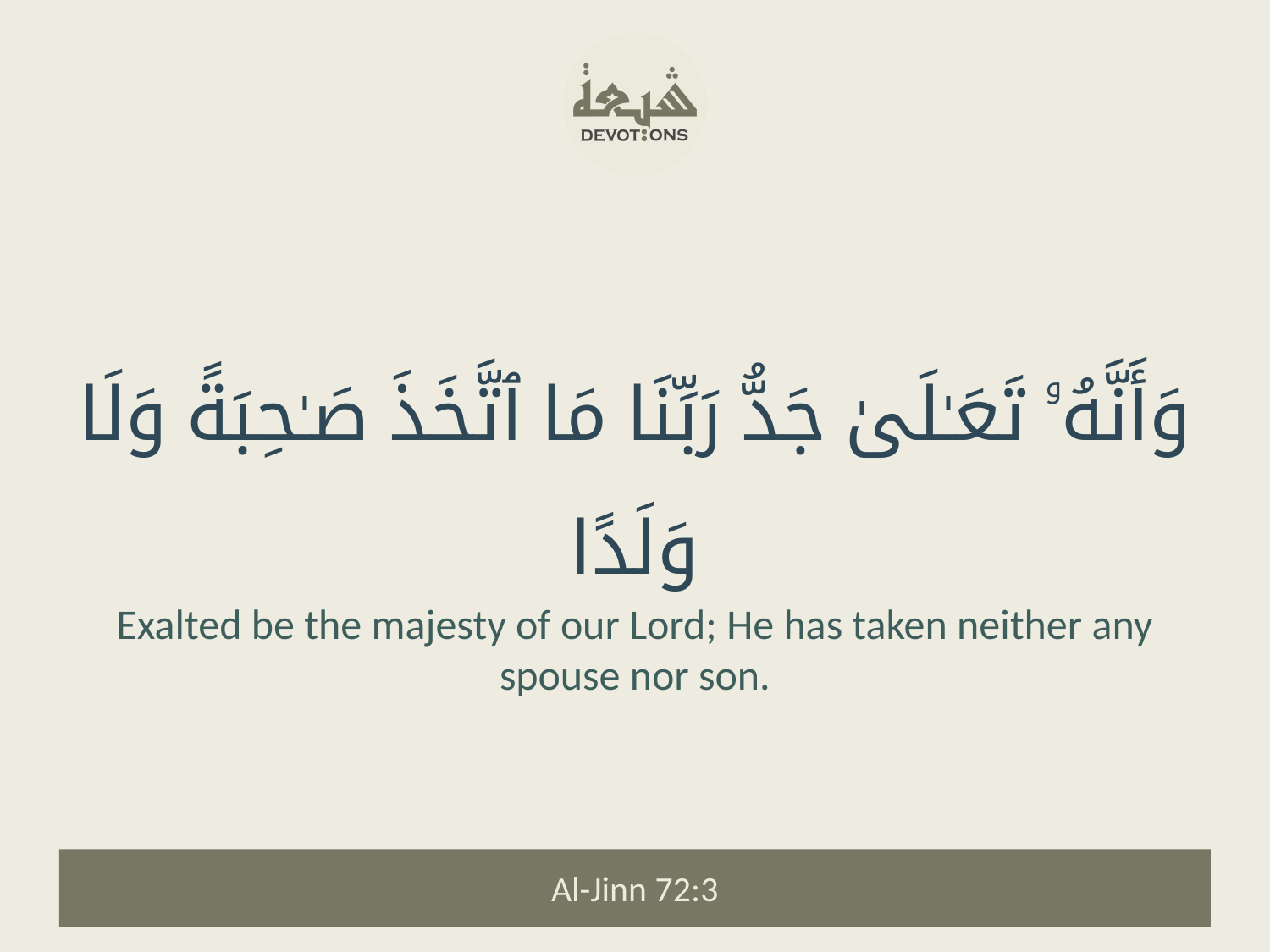

وَأَنَّهُۥ تَعَـٰلَىٰ جَدُّ رَبِّنَا مَا ٱتَّخَذَ صَـٰحِبَةً وَلَا وَلَدًا
Exalted be the majesty of our Lord; He has taken neither any spouse nor son.
Al-Jinn 72:3